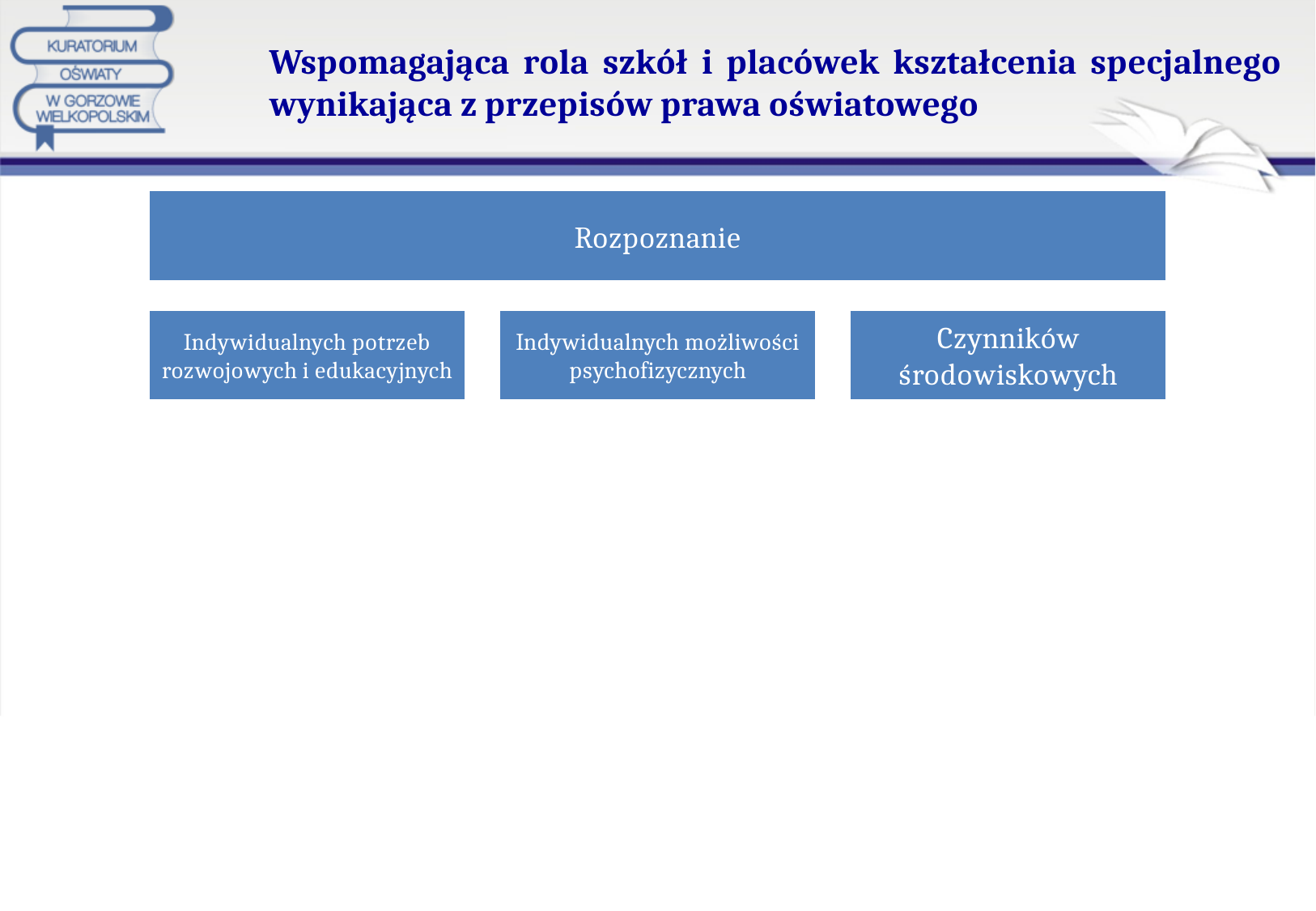

# Wspomagająca rola szkół i placówek kształcenia specjalnego wynikająca z przepisów prawa oświatowego
Rozpoznanie
Indywidualnych potrzeb rozwojowych i edukacyjnych
Indywidualnych możliwości psychofizycznych
Czynników środowiskowych